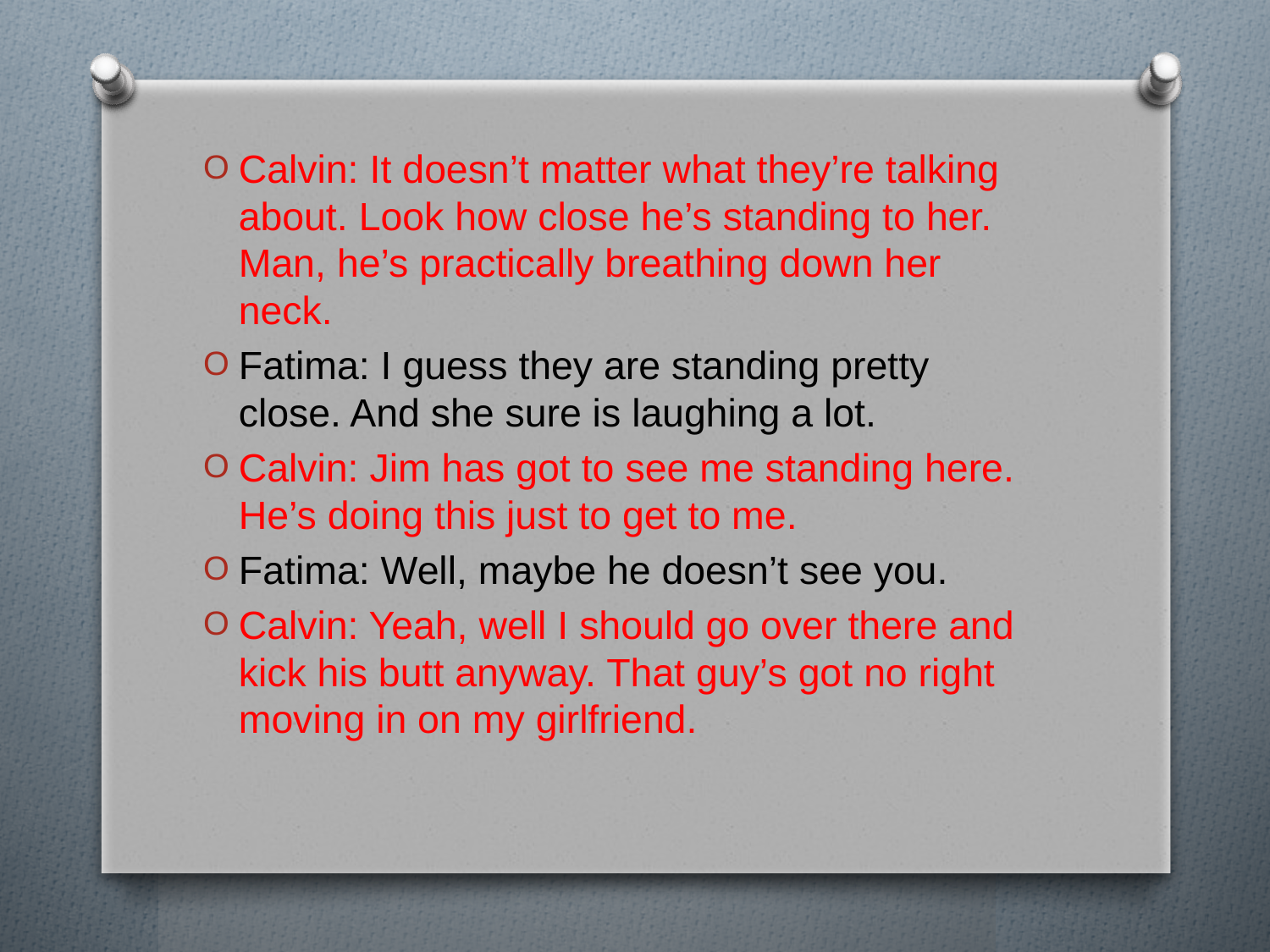

Calvin: It doesn’t matter what they’re talking about. Look how close he’s standing to her. Man, he’s practically breathing down her neck.
Fatima: I guess they are standing pretty close. And she sure is laughing a lot.
Calvin: Jim has got to see me standing here. He’s doing this just to get to me.
Fatima: Well, maybe he doesn’t see you.
Calvin: Yeah, well I should go over there and kick his butt anyway. That guy’s got no right moving in on my girlfriend.